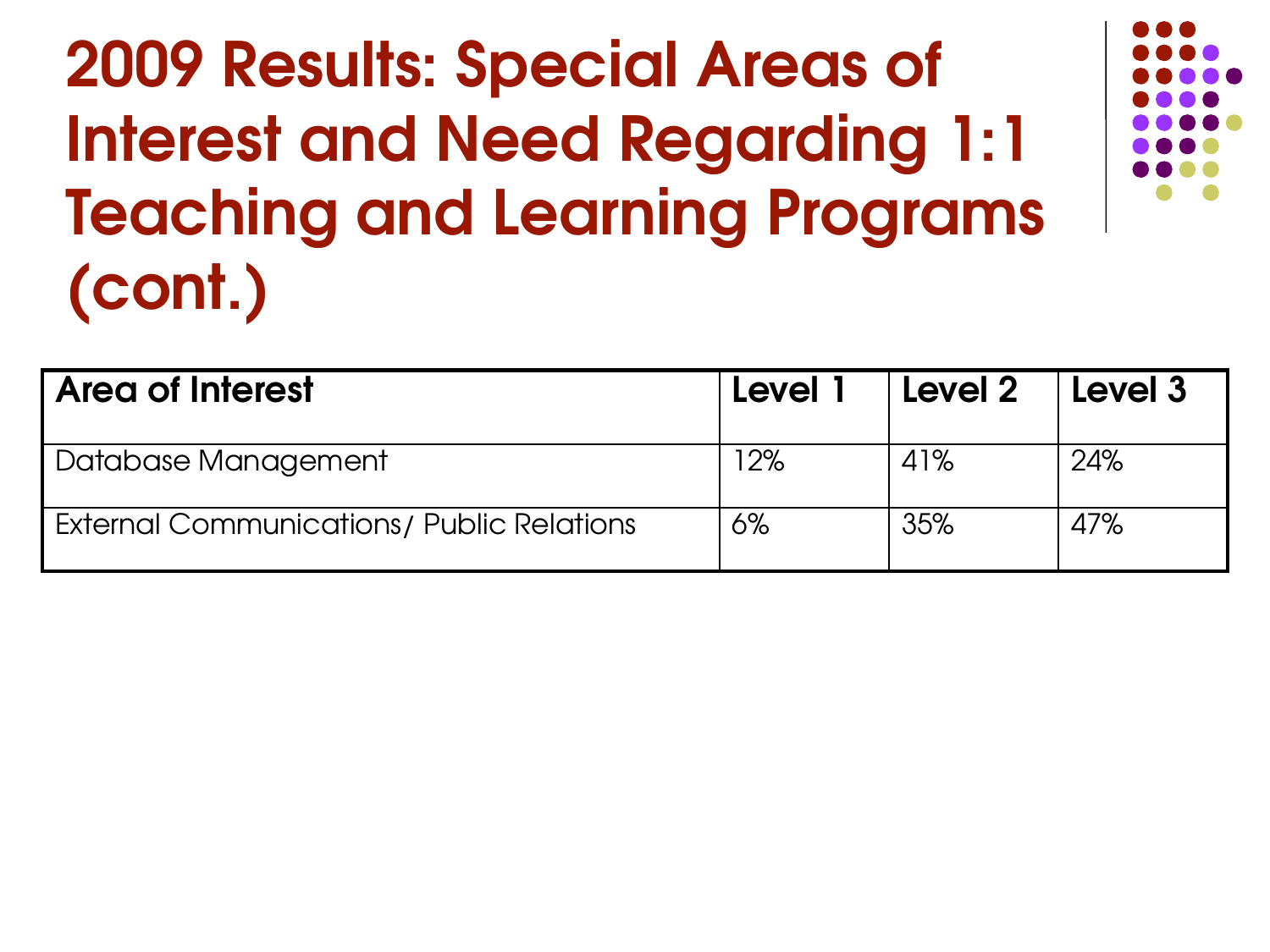

# 2009 Results: Special Areas of Interest and Need Regarding 1:1 Teaching and Learning Programs (cont.)
| Area of Interest | Level 1 | Level 2 | Level 3 |
| --- | --- | --- | --- |
| Database Management | 12% | 41% | 24% |
| External Communications/ Public Relations | 6% | 35% | 47% |